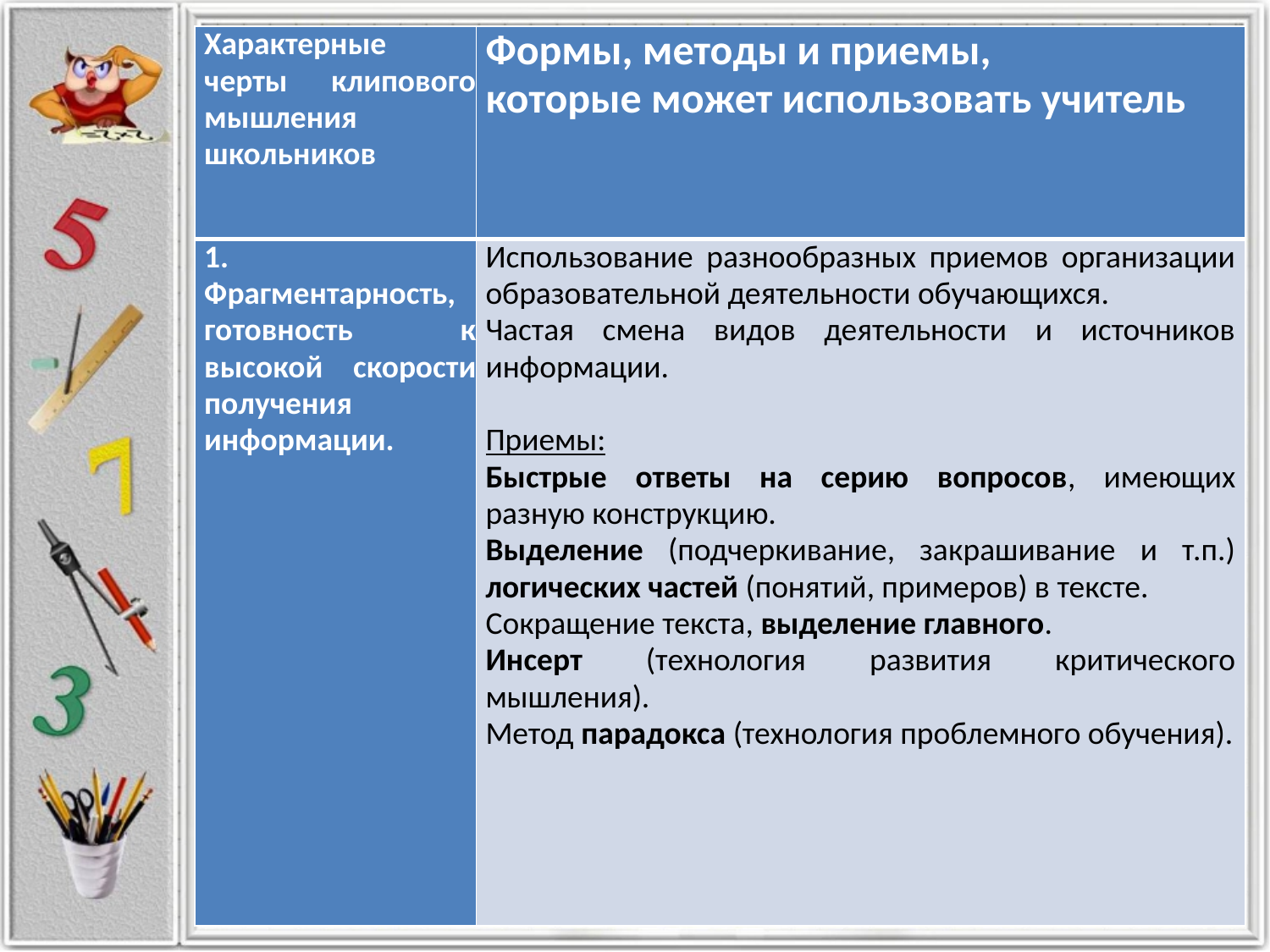

| Характерные черты клипового мышления школьников | Формы, методы и приемы, которые может использовать учитель |
| --- | --- |
| 1. Фрагментарность, готовность к высокой скорости получения информации. | Использование разнообразных приемов организации образовательной деятельности обучающихся. Частая смена видов деятельности и источников информации. Приемы: Быстрые ответы на серию вопросов, имеющих разную конструкцию. Выделение (подчеркивание, закрашивание и т.п.) логических частей (понятий, примеров) в тексте. Сокращение текста, выделение главного. Инсерт (технология развития критического мышления). Метод парадокса (технология проблемного обучения). |
#